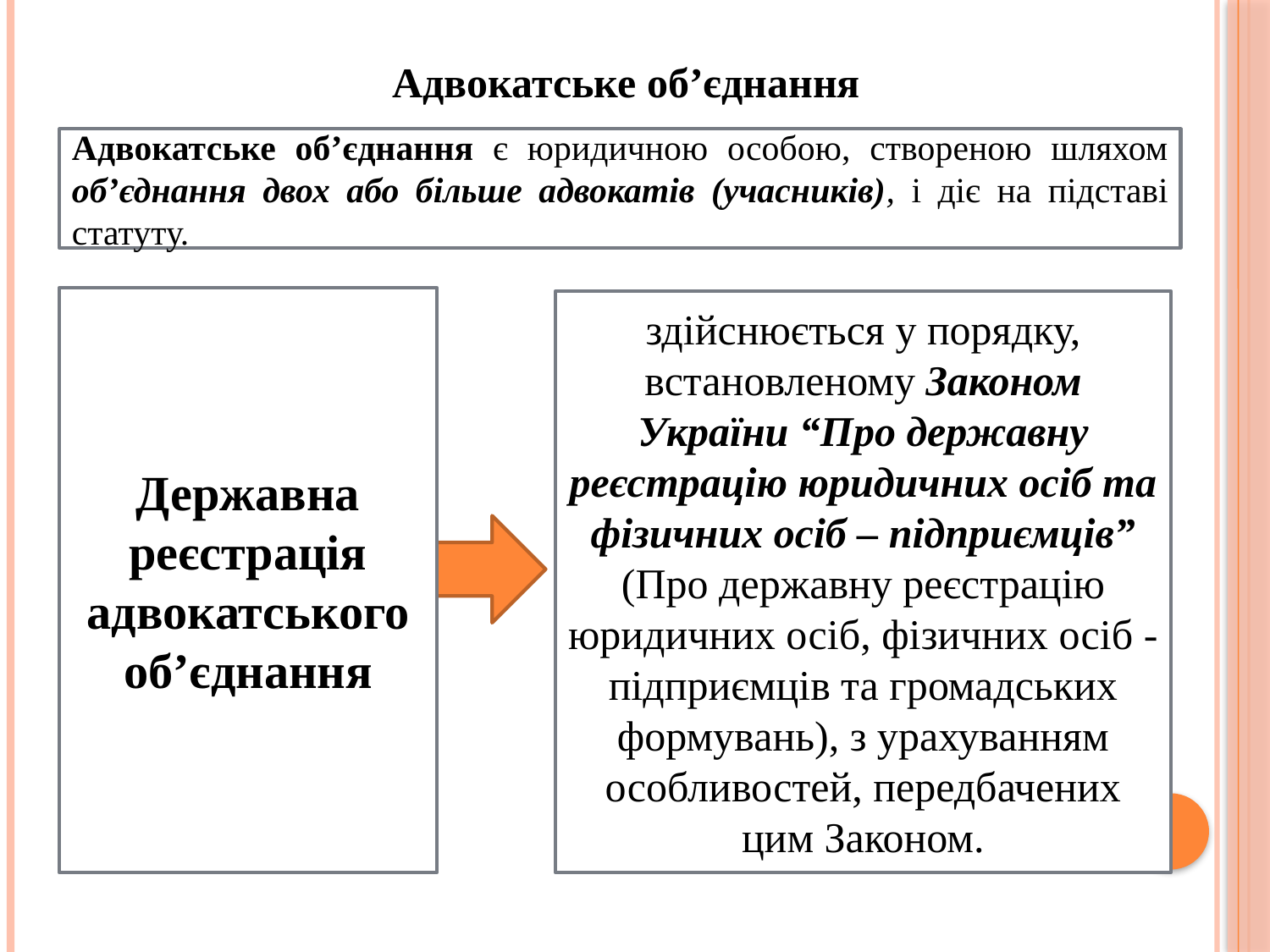

Адвокатське об’єднання
Адвокатське об’єднання є юридичною особою, створеною шляхом об’єднання двох або більше адвокатів (учасників), і діє на підставі статуту.
Державна реєстрація адвокатського об’єднання
здійснюється у порядку, встановленому Законом України “Про державну реєстрацію юридичних осіб та фізичних осіб – підприємців” (Про державну реєстрацію юридичних осіб, фізичних осіб - підприємців та громадських формувань), з урахуванням особливостей, передбачених цим Законом.